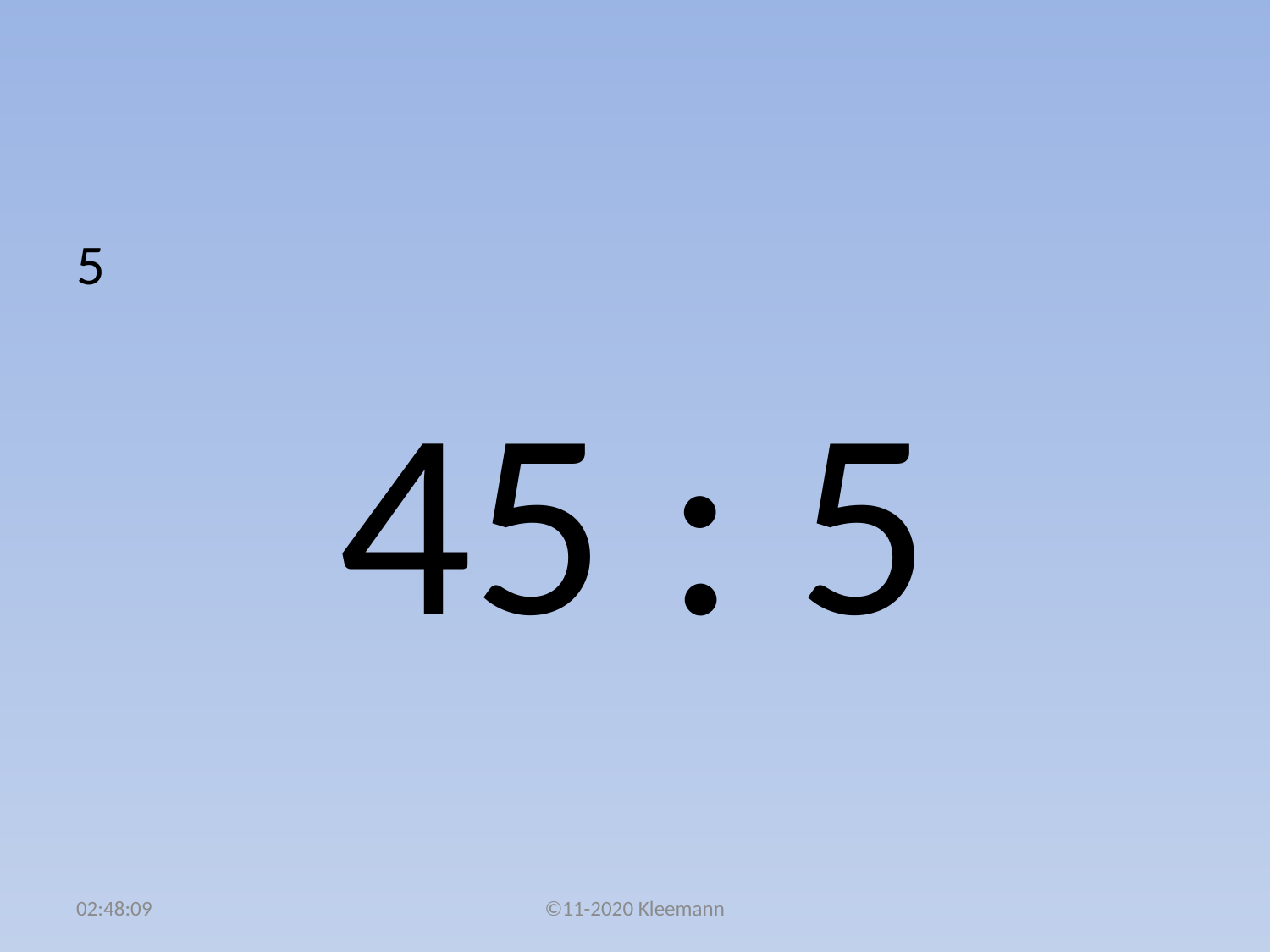

#
5
45 : 5
02:48:09
©11-2020 Kleemann